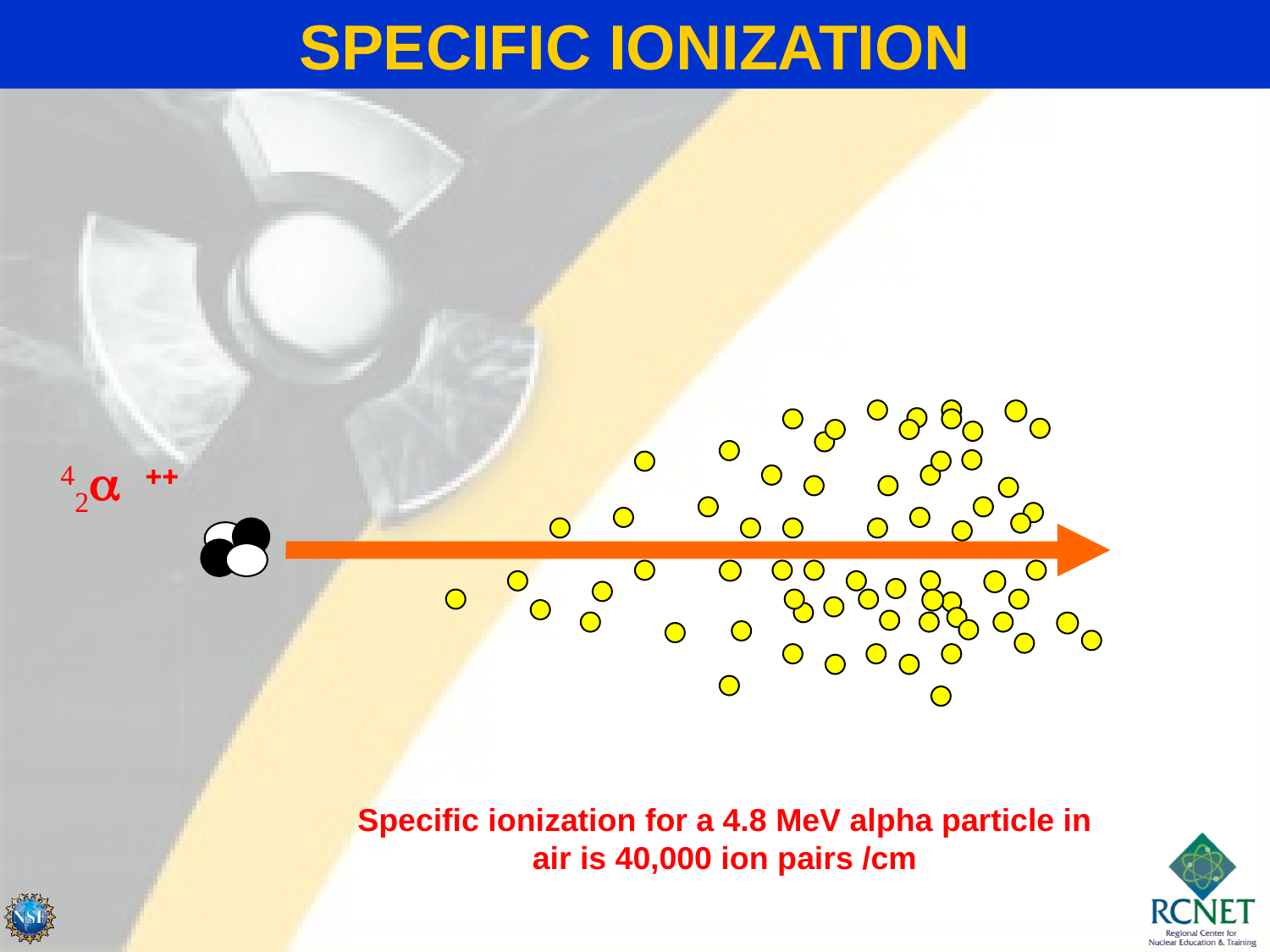

SPECIFIC IONIZATION

42α ++

Specific ionization for a 4.8 MeV alpha particle in air is 40,000 ion pairs /cm